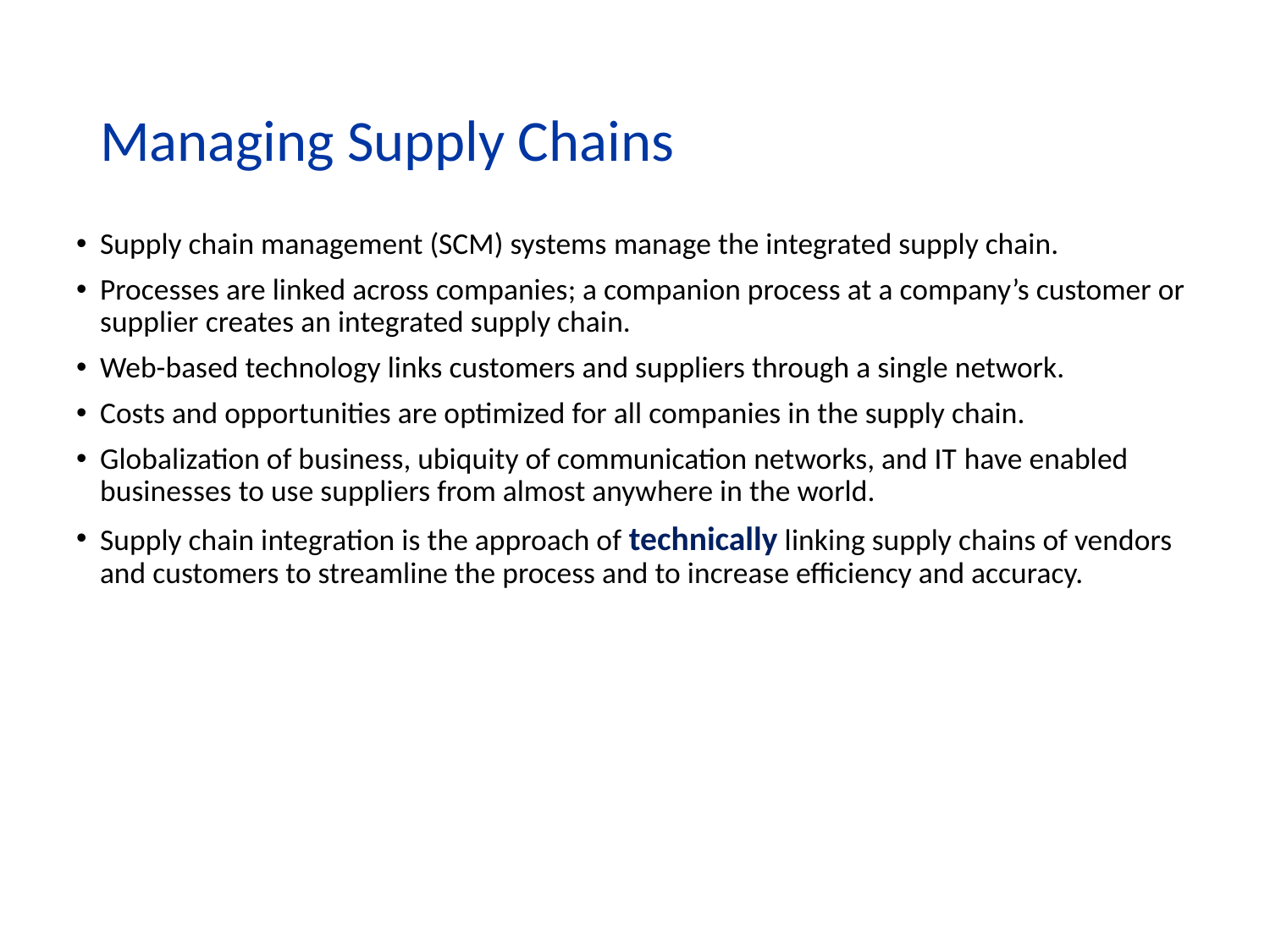

# Managing Supply Chains
Supply chain management (SCM) systems manage the integrated supply chain.
Processes are linked across companies; a companion process at a company’s customer or supplier creates an integrated supply chain.
Web-based technology links customers and suppliers through a single network.
Costs and opportunities are optimized for all companies in the supply chain.
Globalization of business, ubiquity of communication networks, and IT have enabled businesses to use suppliers from almost anywhere in the world.
Supply chain integration is the approach of technically linking supply chains of vendors and customers to streamline the process and to increase efficiency and accuracy.